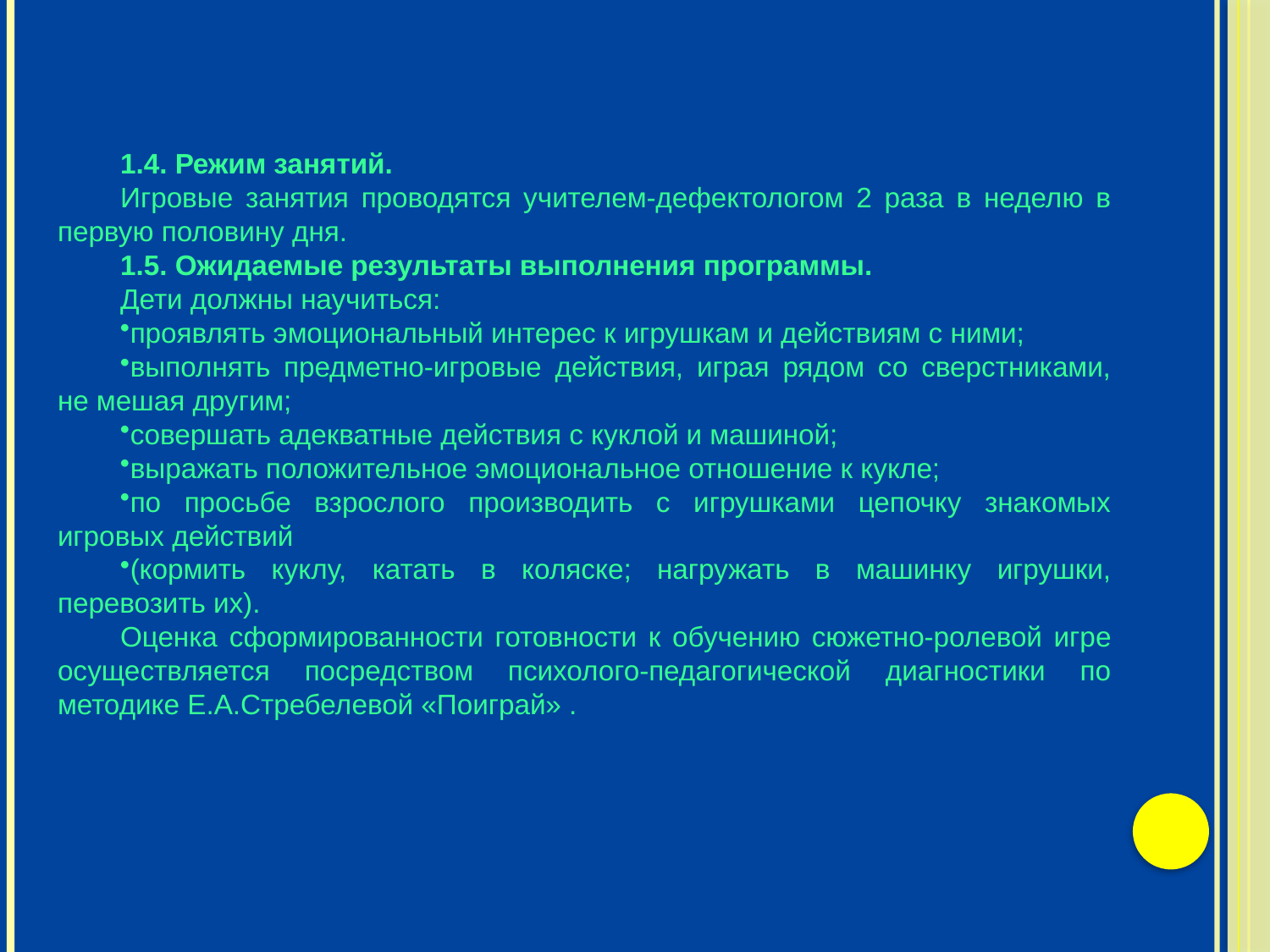

1.4. Режим занятий.
Игровые занятия проводятся учителем-дефектологом 2 раза в неделю в первую половину дня.
1.5. Ожидаемые результаты выполнения программы.
Дети должны научиться:
проявлять эмоциональный интерес к игрушкам и действиям с ними;
выполнять предметно-игровые действия, играя рядом со сверстниками, не мешая другим;
совершать адекватные действия с куклой и машиной;
выражать положительное эмоциональное отношение к кукле;
по просьбе взрослого производить с игрушками цепочку знакомых игровых действий
(кормить куклу, катать в коляске; нагружать в машинку игрушки, перевозить их).
Оценка сформированности готовности к обучению сюжетно-ролевой игре осуществляется посредством психолого-педагогической диагностики по методике Е.А.Стребелевой «Поиграй» .